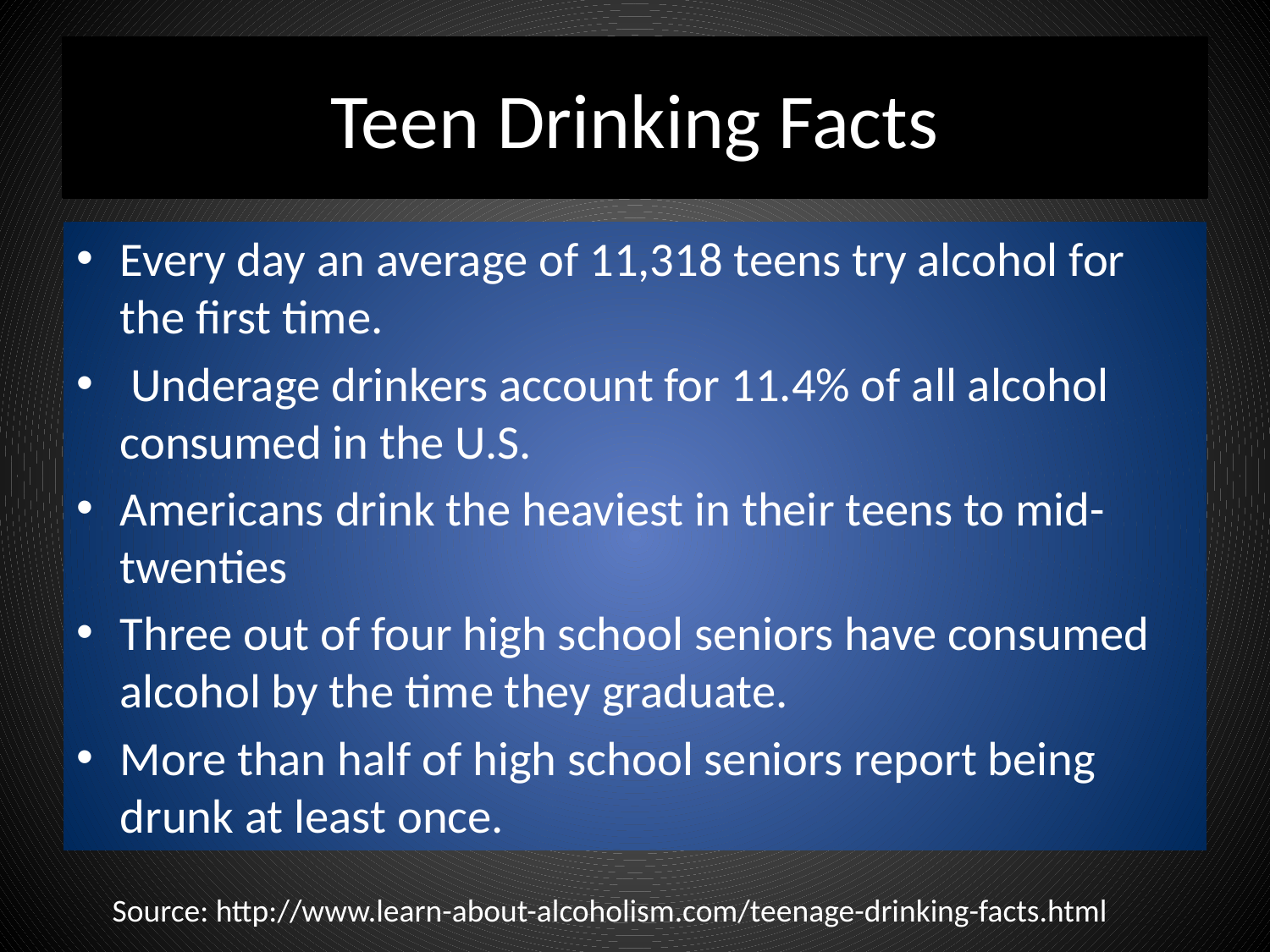

# Teen Drinking Facts
Every day an average of 11,318 teens try alcohol for the first time.
 Underage drinkers account for 11.4% of all alcohol consumed in the U.S.
Americans drink the heaviest in their teens to mid-twenties
Three out of four high school seniors have consumed alcohol by the time they graduate.
More than half of high school seniors report being drunk at least once.
Source: http://www.learn-about-alcoholism.com/teenage-drinking-facts.html